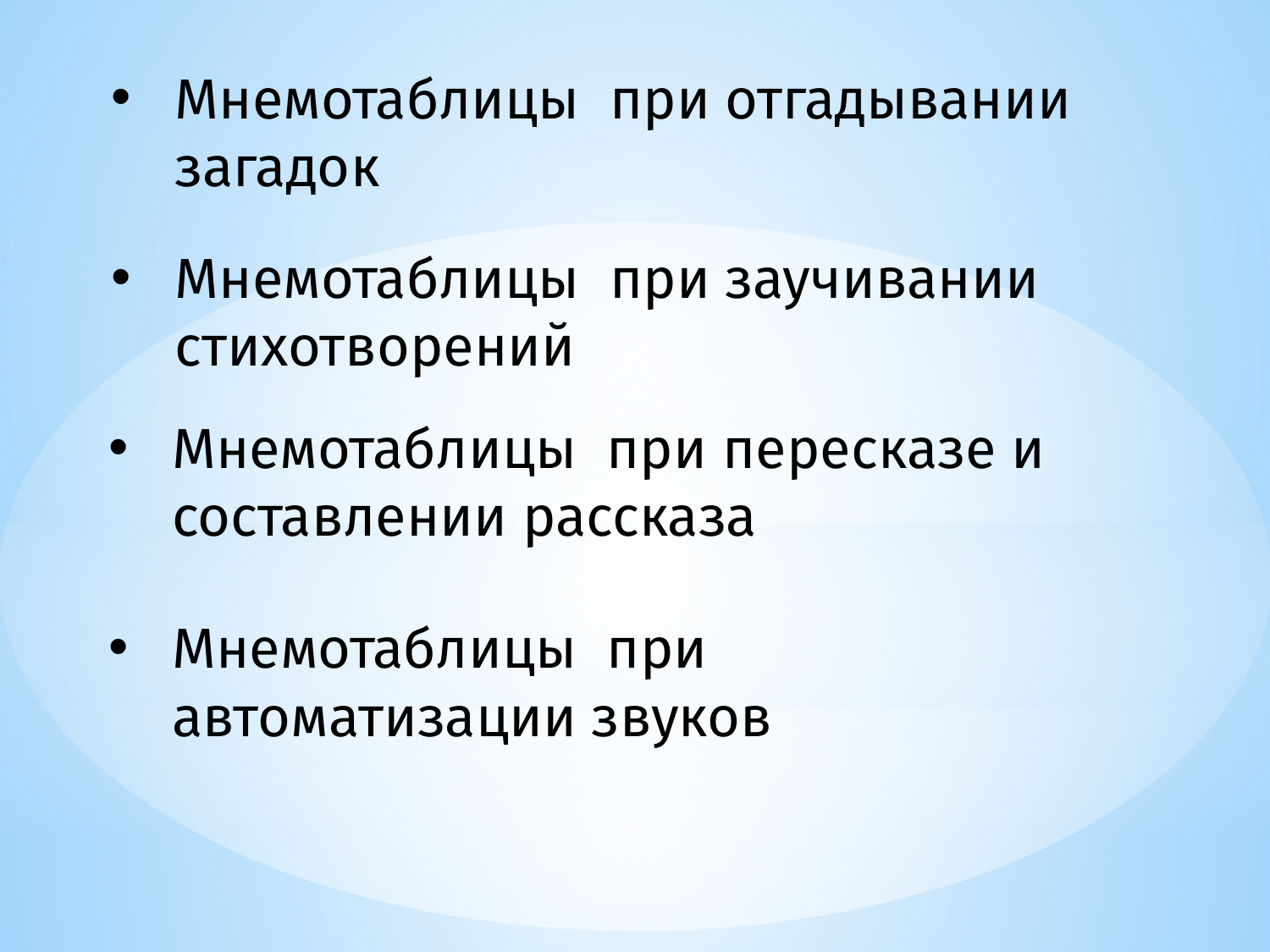

Мнемотаблицы  при отгадывании  загадок
Мнемотаблицы  при заучивании стихотворений
Мнемотаблицы  при пересказе и составлении рассказа
Мнемотаблицы  при автоматизации звуков